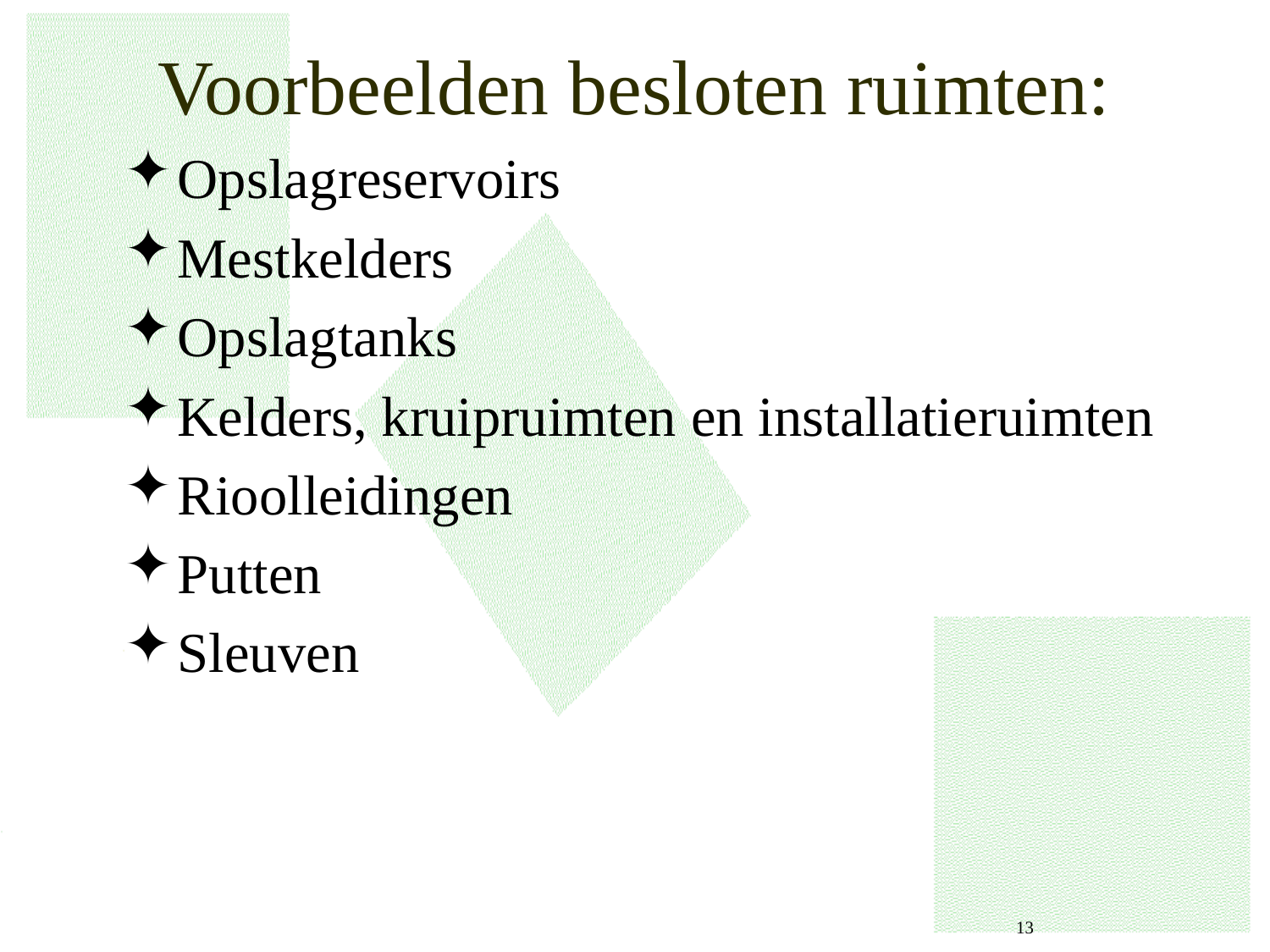

# Voorbeelden besloten ruimten:
Opslagreservoirs
Mestkelders
Opslagtanks
Kelders, kruipruimten en installatieruimten
Rioolleidingen
Putten
Sleuven

                     13